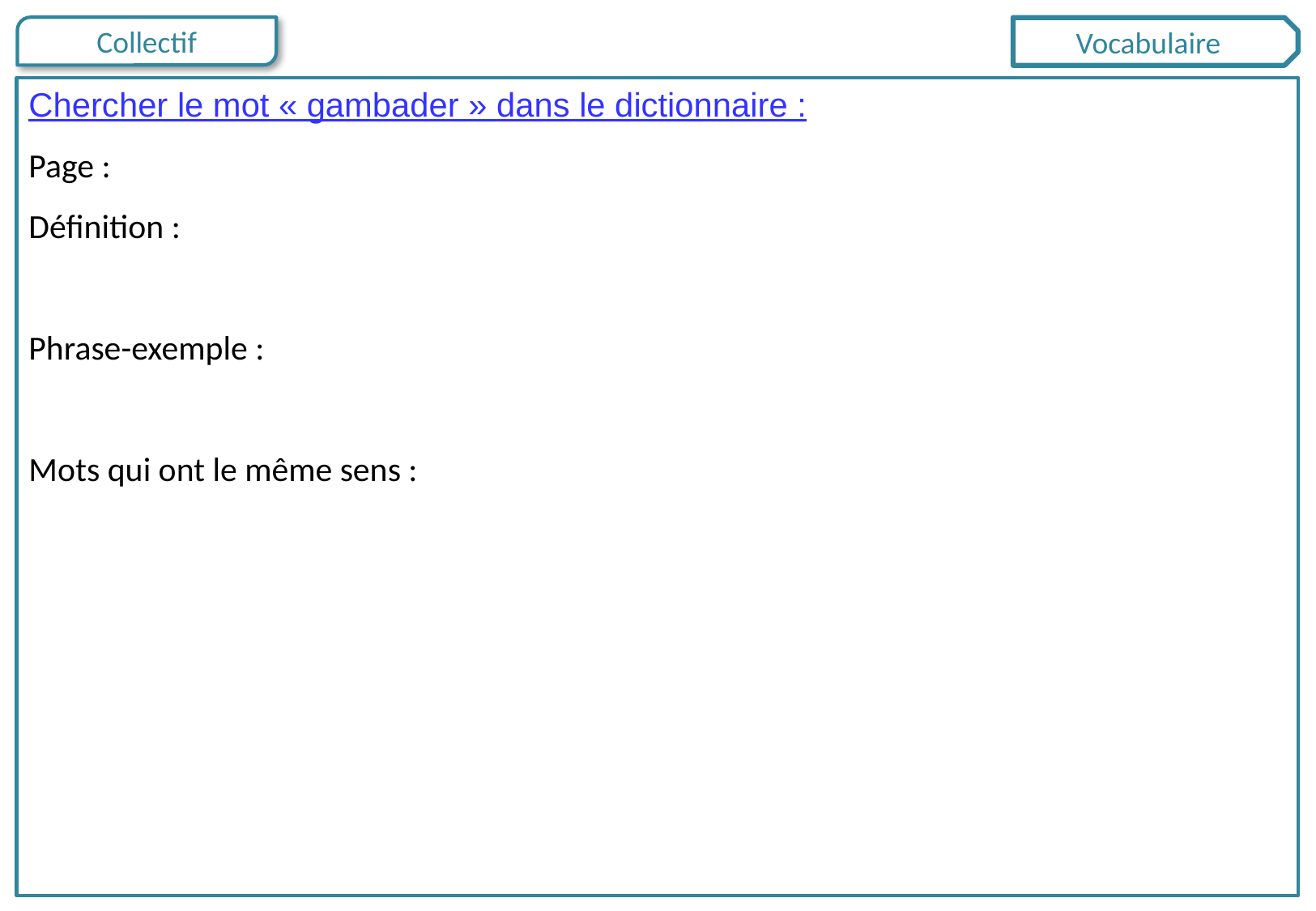

Vocabulaire
Chercher le mot « gambader » dans le dictionnaire :
Page :
Définition :

Phrase-exemple :

Mots qui ont le même sens :